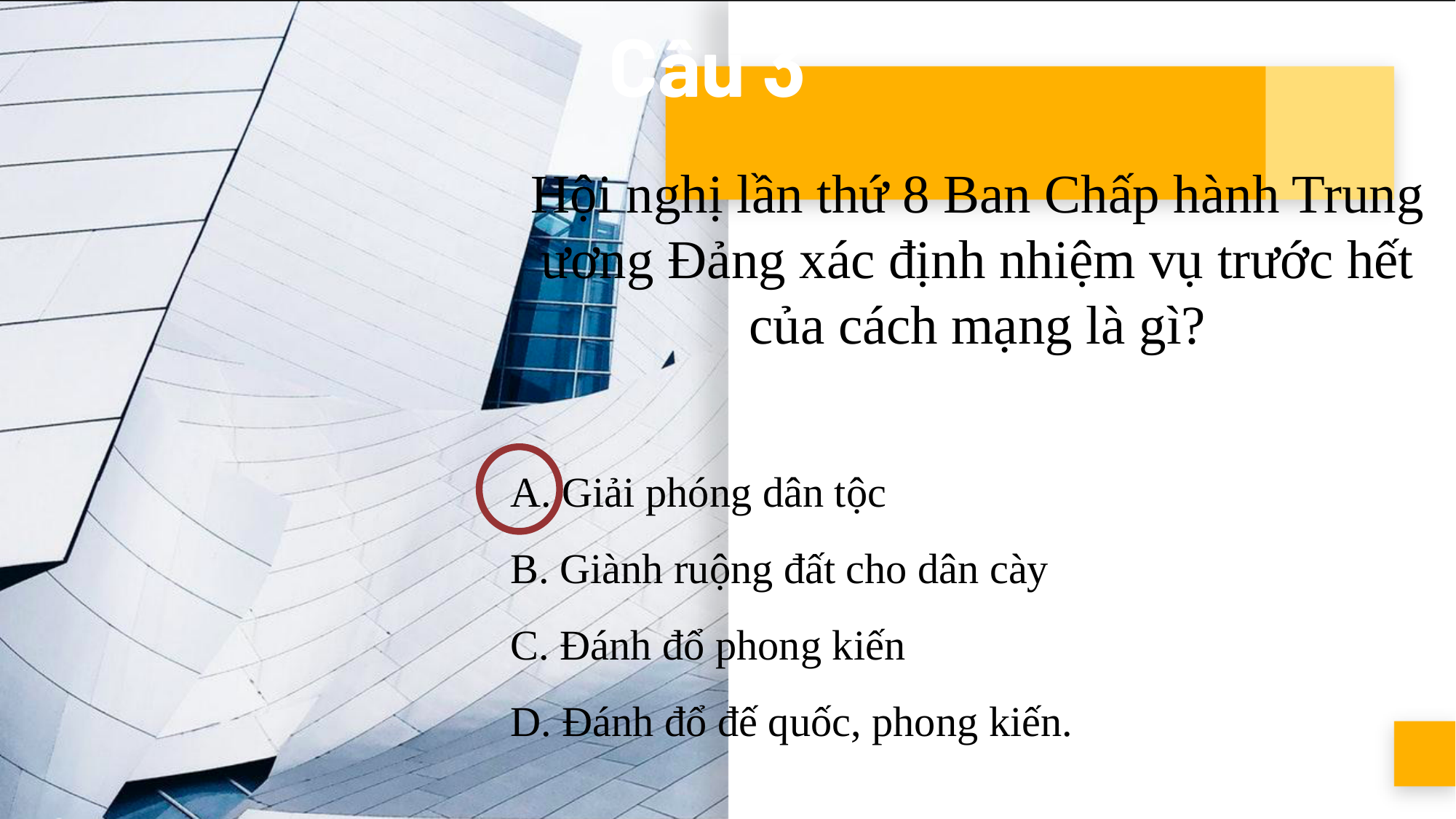

# Câu 3
Hội nghị lần thứ 8 Ban Chấp hành Trung ương Đảng xác định nhiệm vụ trước hết của cách mạng là gì?
A. Giải phóng dân tộc
B. Giành ruộng đất cho dân cày
C. Đánh đổ phong kiến
D. Đánh đổ đế quốc, phong kiến.